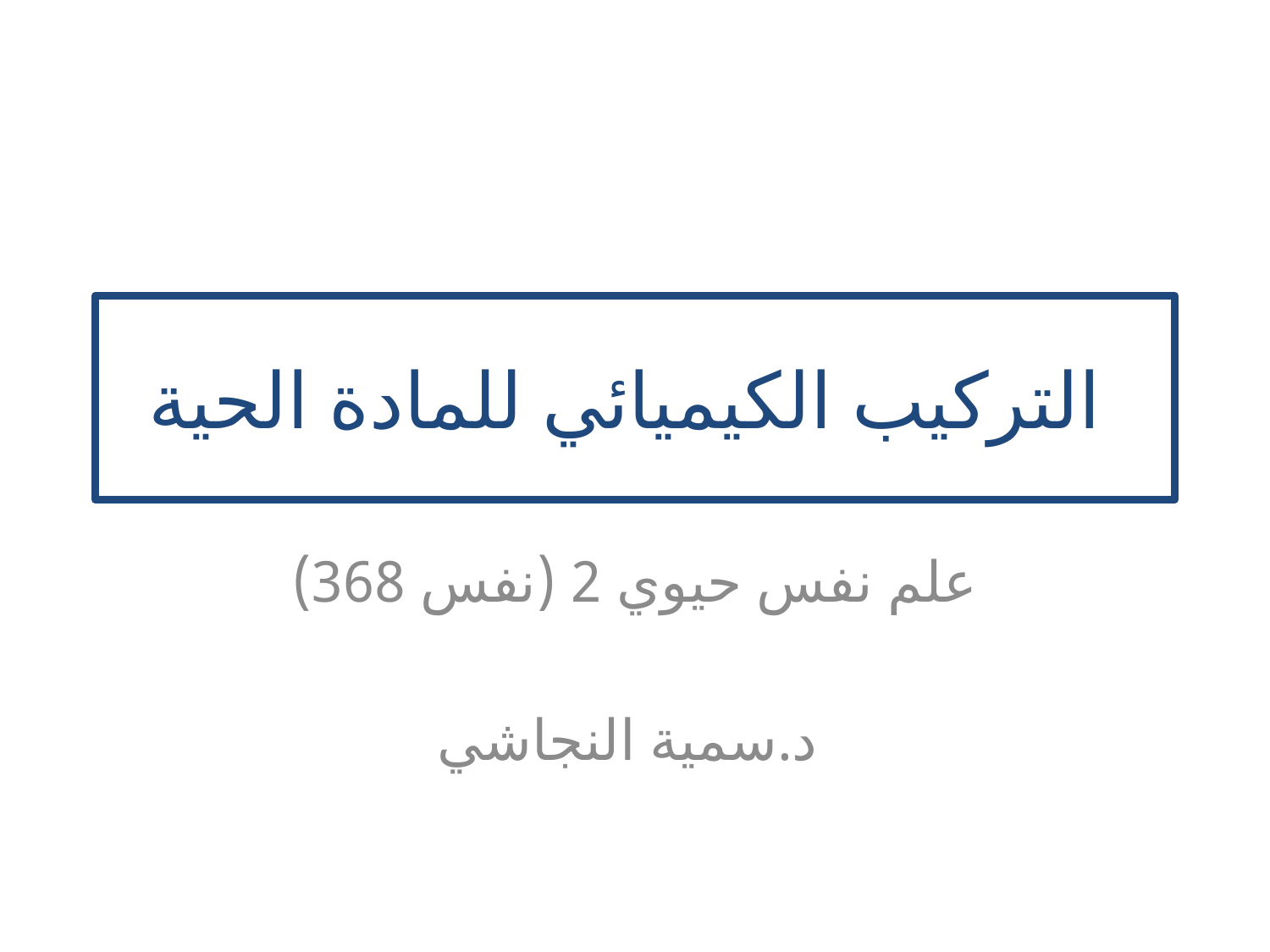

# التركيب الكيميائي للمادة الحية
علم نفس حيوي 2 (نفس 368)

د.سمية النجاشي